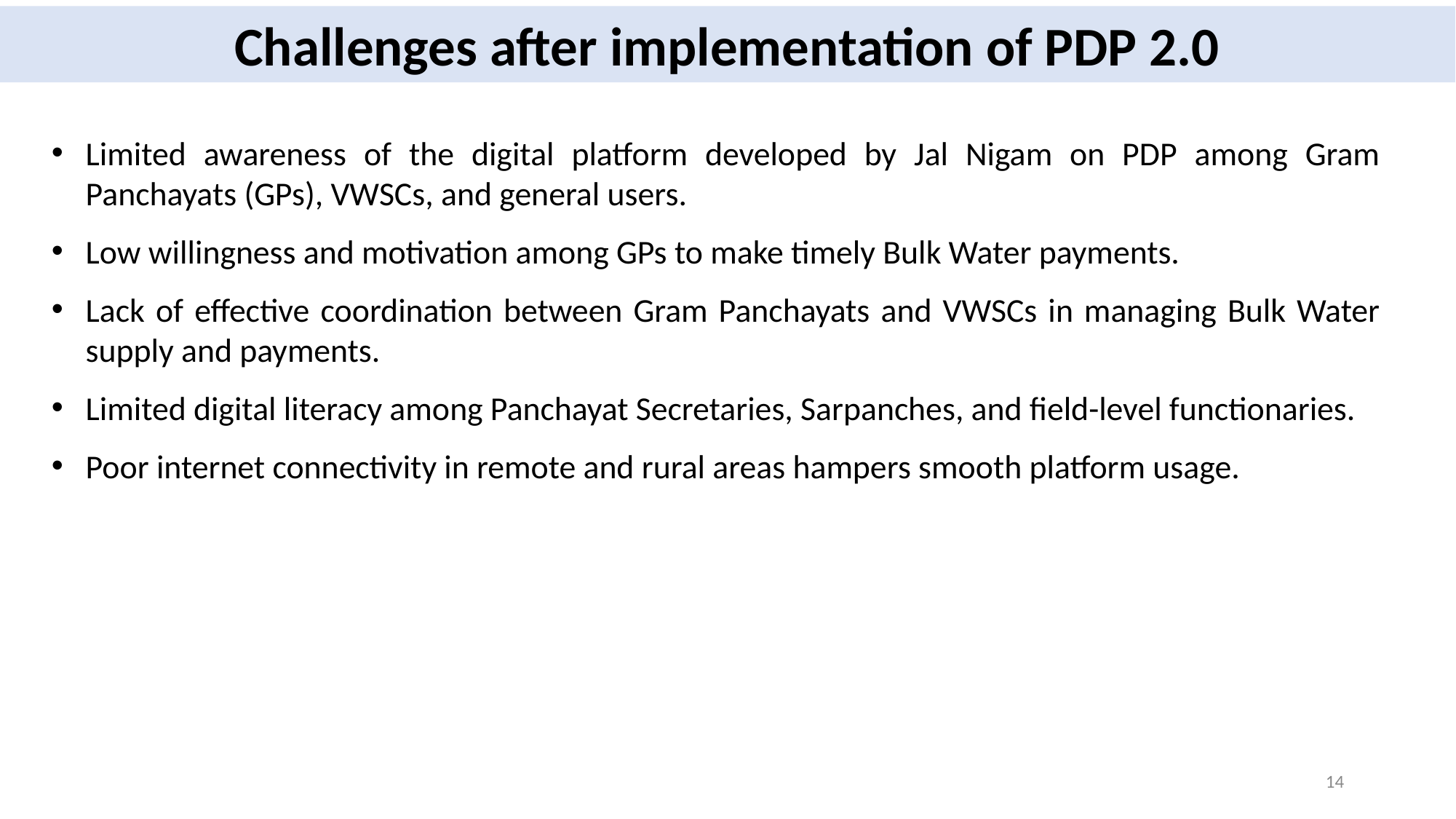

Challenges after implementation of PDP 2.0
Limited awareness of the digital platform developed by Jal Nigam on PDP among Gram Panchayats (GPs), VWSCs, and general users.
Low willingness and motivation among GPs to make timely Bulk Water payments.
Lack of effective coordination between Gram Panchayats and VWSCs in managing Bulk Water supply and payments.
Limited digital literacy among Panchayat Secretaries, Sarpanches, and field-level functionaries.
Poor internet connectivity in remote and rural areas hampers smooth platform usage.
14